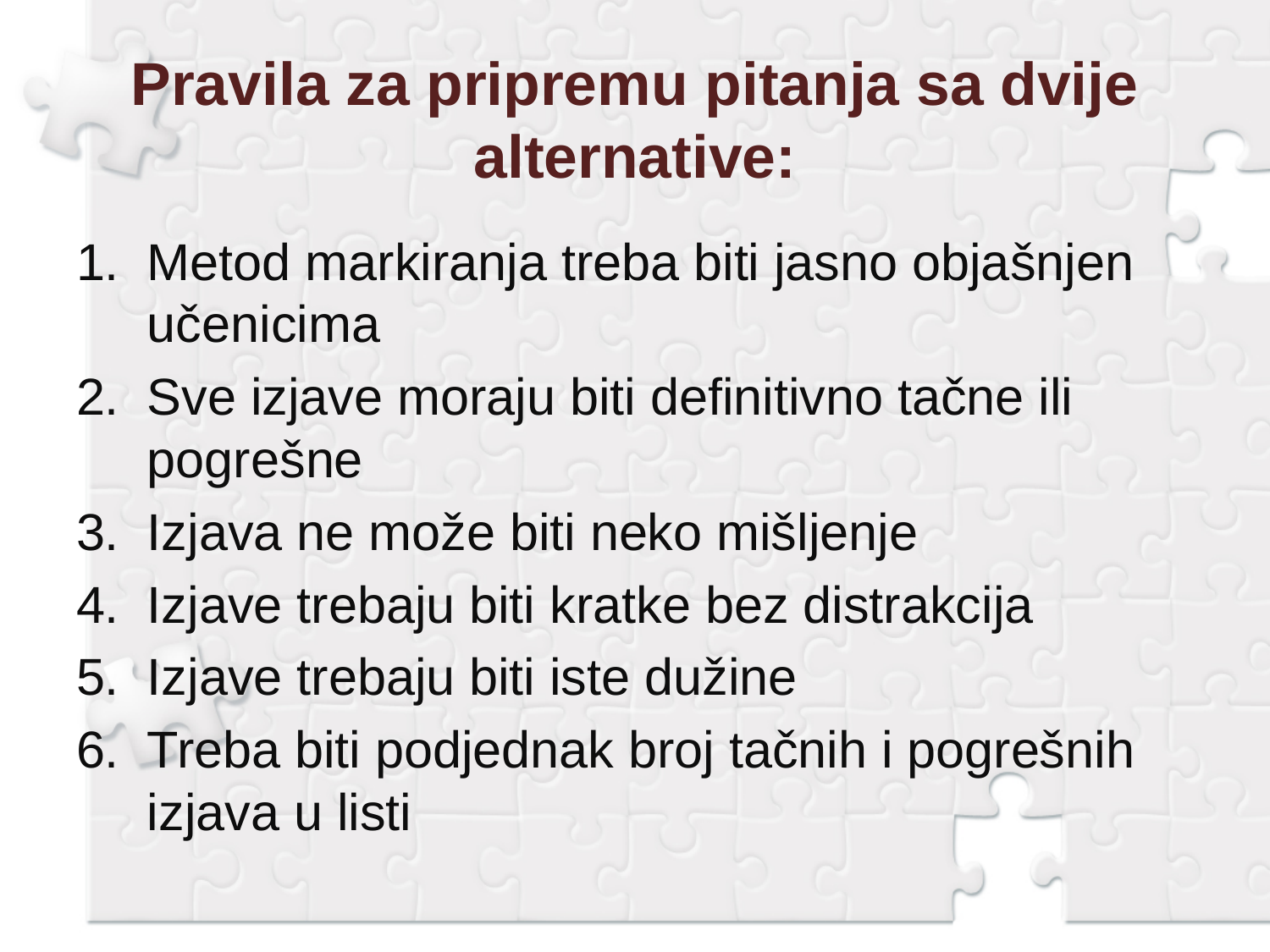

# Pravila za pripremu pitanja sa dvije alternative:
Metod markiranja treba biti jasno objašnjen učenicima
Sve izjave moraju biti definitivno tačne ili pogrešne
Izjava ne može biti neko mišljenje
Izjave trebaju biti kratke bez distrakcija
Izjave trebaju biti iste dužine
Treba biti podjednak broj tačnih i pogrešnih izjava u listi